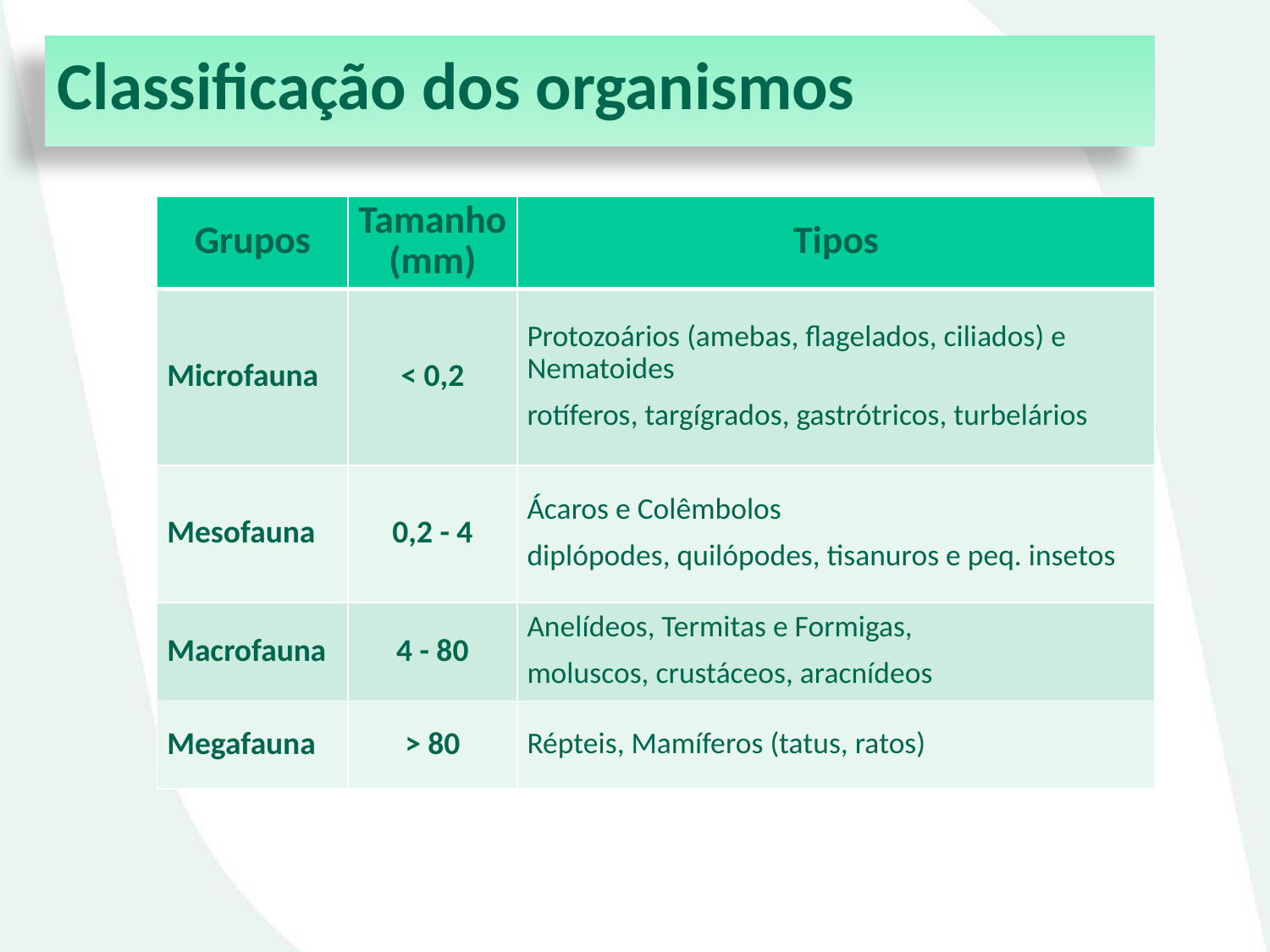

Classificação dos organismos
| Grupos | Tamanho (mm) | Tipos |
| --- | --- | --- |
| Microfauna | < 0,2 | Protozoários (amebas, flagelados, ciliados) e Nematoides rotíferos, targígrados, gastrótricos, turbelários |
| Mesofauna | 0,2 - 4 | Ácaros e Colêmbolos diplópodes, quilópodes, tisanuros e peq. insetos |
| Macrofauna | 4 - 80 | Anelídeos, Termitas e Formigas, moluscos, crustáceos, aracnídeos |
| Megafauna | > 80 | Répteis, Mamíferos (tatus, ratos) |